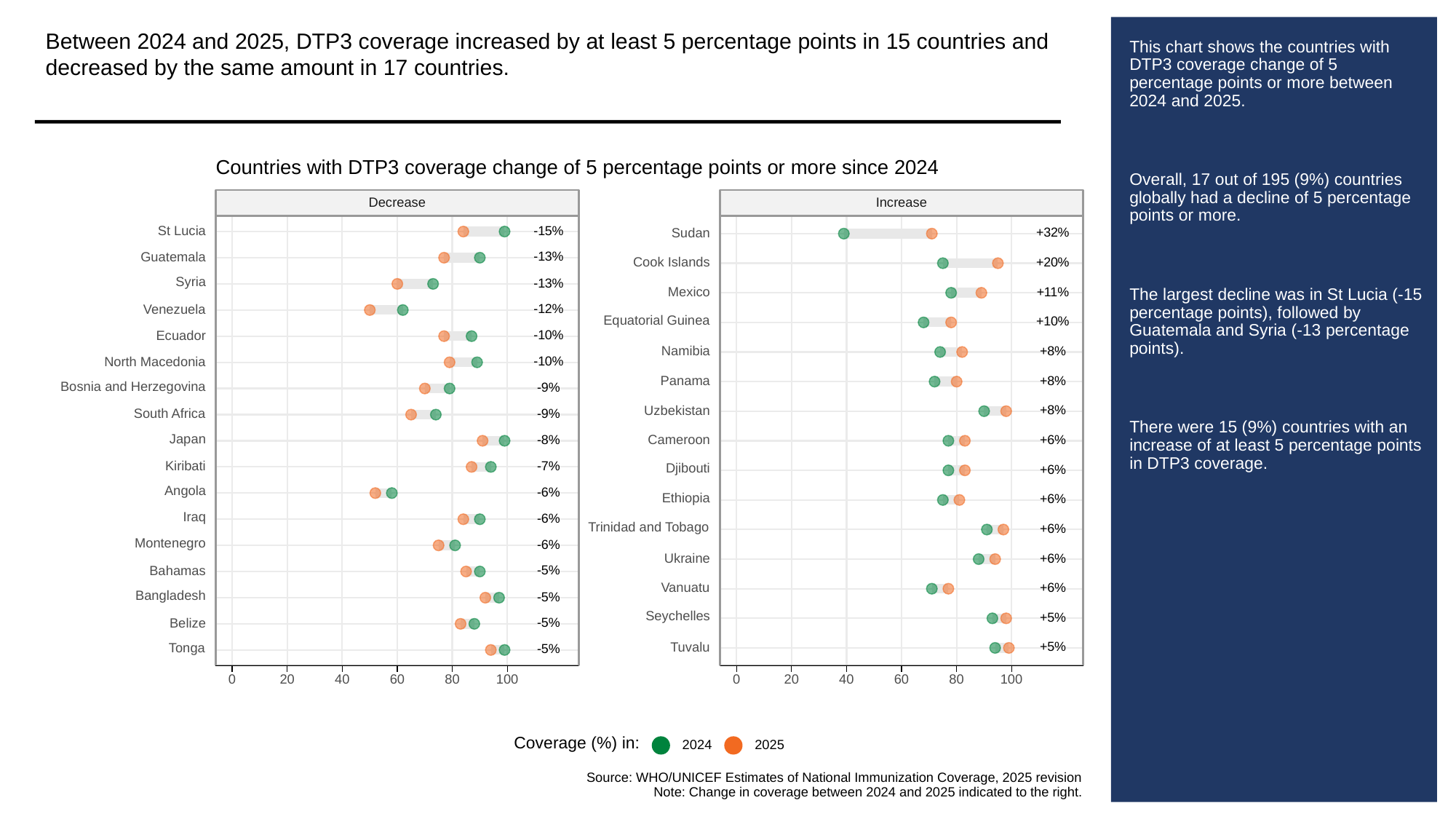

Between 2024 and 2025, DTP3 coverage increased by at least 5 percentage points in 15 countries and decreased by the same amount in 17 countries.
# This chart shows the countries with DTP3 coverage change of 5 percentage points or more between 2024 and 2025.

Overall, 17 out of 195 (9%) countries globally had a decline of 5 percentage points or more.

The largest decline was in St Lucia (-15 percentage points), followed by Guatemala and Syria (-13 percentage points).

There were 15 (9%) countries with an increase of at least 5 percentage points in DTP3 coverage.

Countries with DTP3 coverage change of 5 percentage points or more since 2024

Decrease
Increase

-15%
St Lucia

+32%
Sudan

-13%
Guatemala

+20%
Cook Islands

Syria

-13%

+11%
Mexico

-12%
Venezuela

Equatorial Guinea

+10%

-10%
Ecuador

+8%
Namibia

-10%
North Macedonia

+8%
Panama
Bosnia and Herzegovina

-9%

+8%
Uzbekistan

-9%
South Africa

Japan

-8%
+6%
Cameroon

-7%
Kiribati
Djibouti

+6%

Angola

-6%
Ethiopia

+6%

Iraq

-6%

Trinidad and Tobago

+6%

Montenegro

-6%

+6%
Ukraine

-5%
Bahamas

+6%
Vanuatu

Bangladesh

-5%

Seychelles

+5%

-5%
Belize

Tonga

+5%
Tuvalu

-5%

0
20
40
60
80
100
0
20
40
60
80
100
Coverage (%) in:

2024
2025
Source: WHO/UNICEF Estimates of National Immunization Coverage, 2025 revision
Note: Change in coverage between 2024 and 2025 indicated to the right.